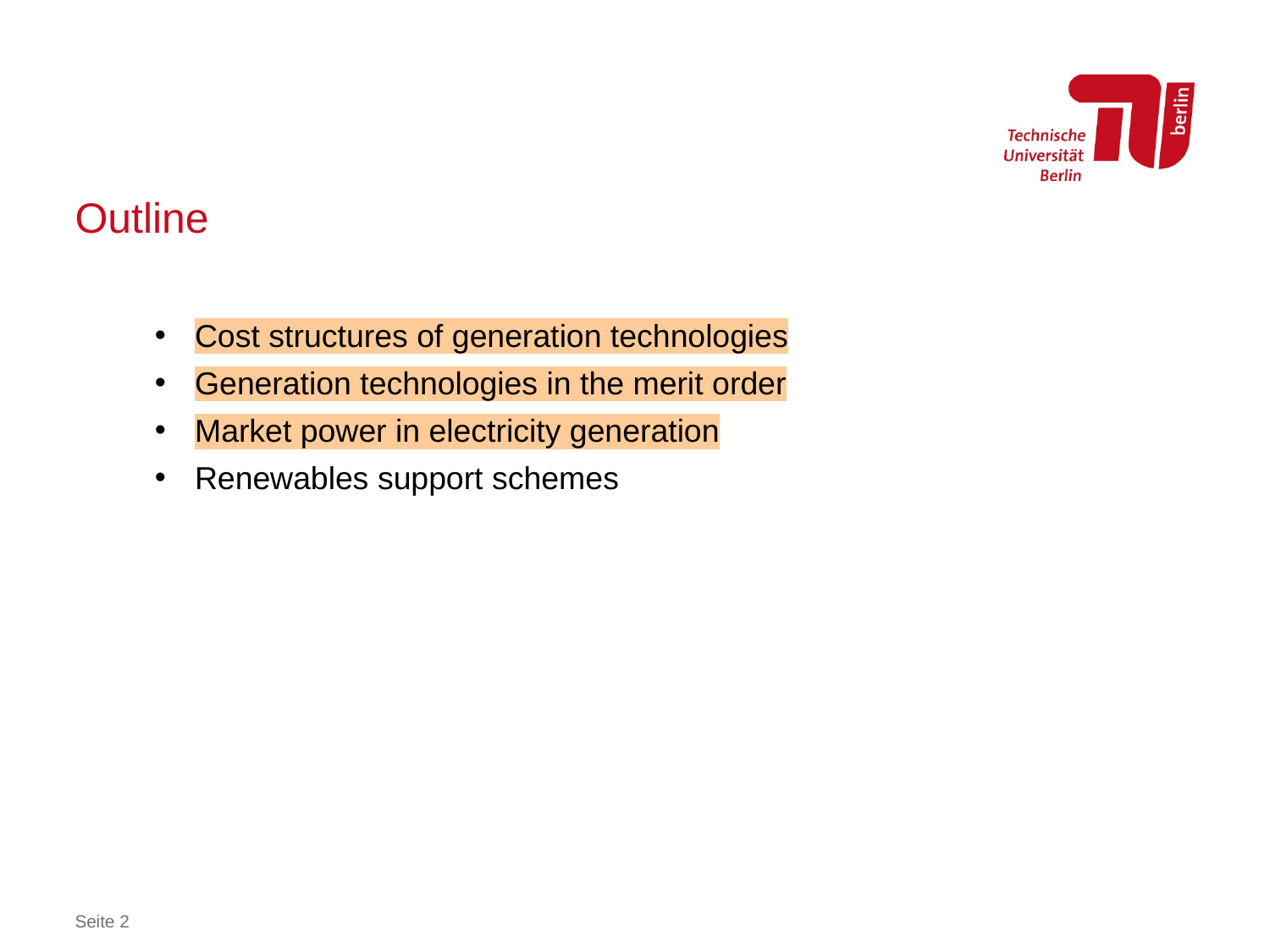

# Outline

Cost structures of generation technologies
Generation technologies in the merit order
Market power in electricity generation
Renewables support schemes

Seite 2